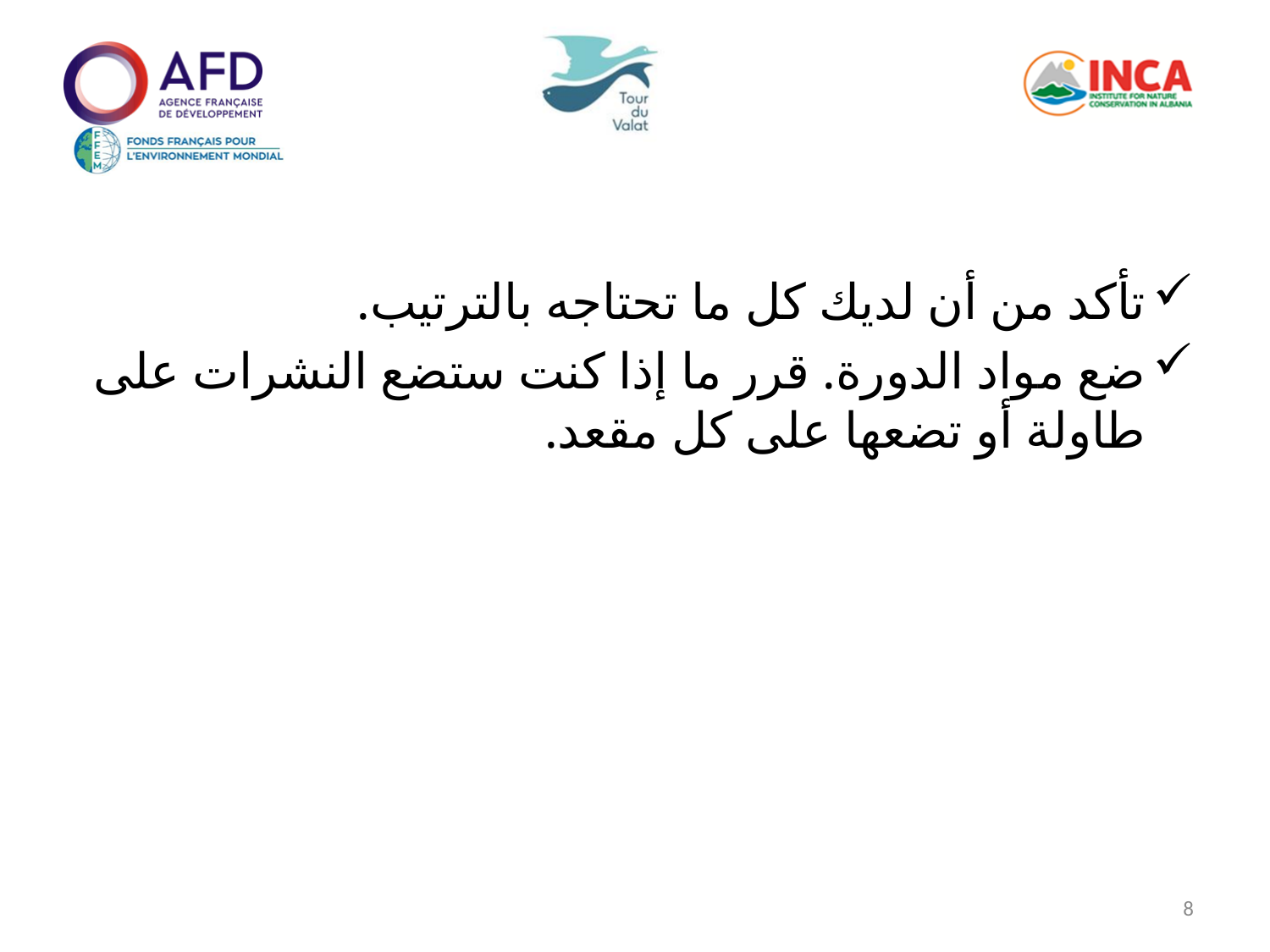

تأكد من أن لديك كل ما تحتاجه بالترتيب.
ضع مواد الدورة. قرر ما إذا كنت ستضع النشرات على طاولة أو تضعها على كل مقعد.
8